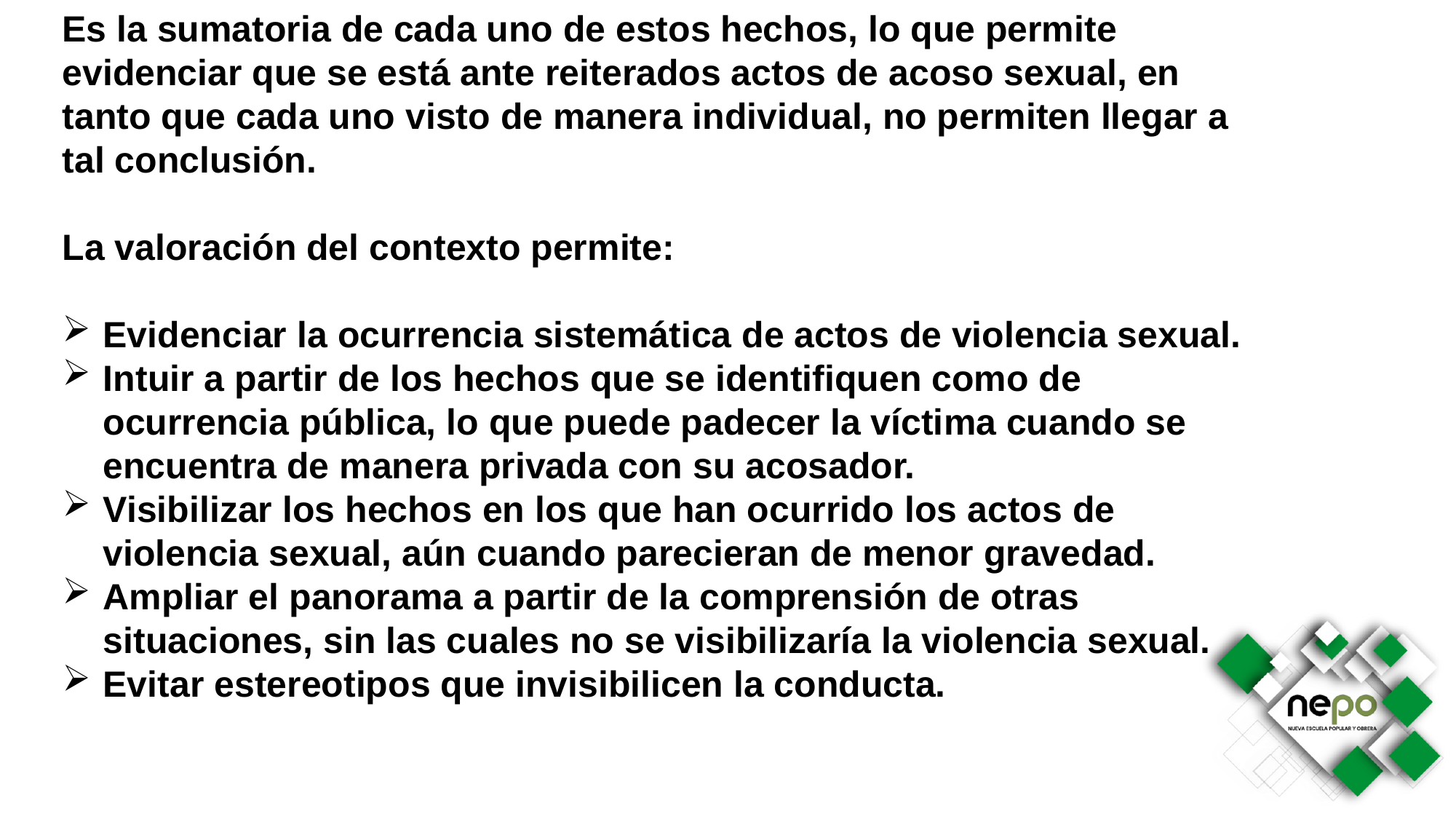

Es la sumatoria de cada uno de estos hechos, lo que permite evidenciar que se está ante reiterados actos de acoso sexual, en tanto que cada uno visto de manera individual, no permiten llegar a tal conclusión.

La valoración del contexto permite:

Evidenciar la ocurrencia sistemática de actos de violencia sexual.
Intuir a partir de los hechos que se identifiquen como de ocurrencia pública, lo que puede padecer la víctima cuando se encuentra de manera privada con su acosador.
Visibilizar los hechos en los que han ocurrido los actos de violencia sexual, aún cuando parecieran de menor gravedad.
Ampliar el panorama a partir de la comprensión de otras situaciones, sin las cuales no se visibilizaría la violencia sexual.
Evitar estereotipos que invisibilicen la conducta.